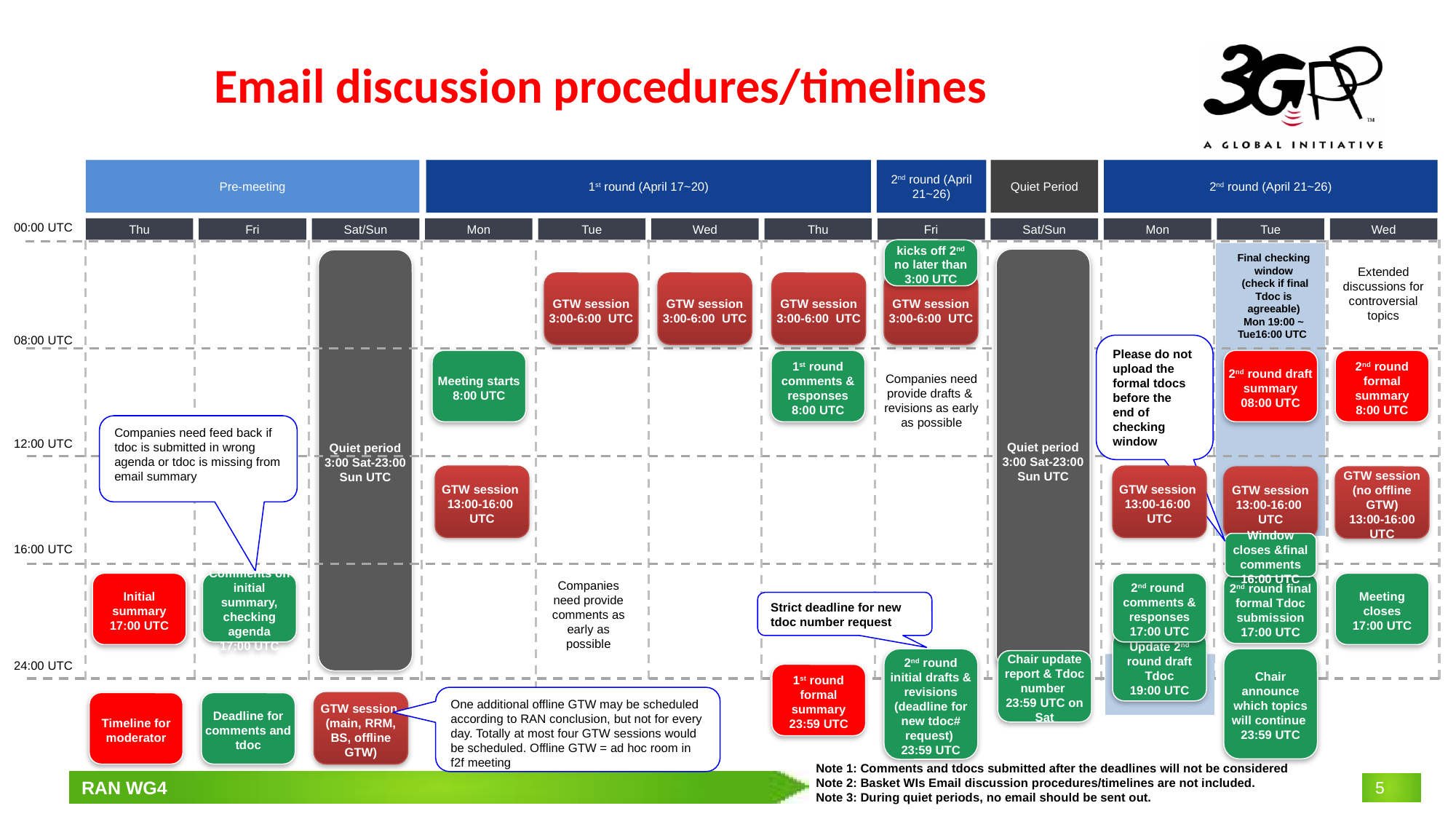

# Email discussion procedures/timelines
2nd round (April 21~26)
Pre-meeting
1st round (April 17~20)
Quiet Period
2nd round (April 21~26)
00:00 UTC
Thu
Fri
Sat/Sun
Mon
Tue
Wed
Thu
Fri
Sat/Sun
Mon
Tue
Wed
kicks off 2nd no later than 3:00 UTC

Final checking window
 (check if final Tdoc is agreeable)
Mon 19:00 ~ Tue16:00 UTC
Quiet period 3:00 Sat-23:00 Sun UTC
Quiet period 3:00 Sat-23:00 Sun UTC
Extended discussions for controversial topics
GTW session
3:00-6:00  UTC
GTW session
3:00-6:00  UTC
GTW session
3:00-6:00  UTC
GTW session
3:00-6:00  UTC
08:00 UTC
Please do not upload the formal tdocs before the end of checking window
Meeting starts
8:00 UTC
1st round comments & responses
8:00 UTC
2nd round draft summary
08:00 UTC
2nd round formal summary
8:00 UTC
Companies need provide drafts &  revisions as early as possible
Companies need feed back if tdoc is submitted in wrong agenda or tdoc is missing from email summary
12:00 UTC
GTW session
13:00-16:00  UTC
GTW session
13:00-16:00  UTC
GTW session
13:00-16:00  UTC
GTW session (no offline GTW)
13:00-16:00 UTC
Window closes &final comments
16:00 UTC
16:00 UTC
Companies need provide comments as early as possible
Initial summary
17:00 UTC
Comments on initial summary, checking agenda
17:00 UTC
2nd round  comments & responses
17:00 UTC
2nd round final formal Tdoc submission
17:00 UTC
Meeting closes
17:00 UTC
Strict deadline for new tdoc number request
Update 2nd round draft Tdoc
19:00 UTC
2nd round initial drafts & revisions (deadline for new tdoc# request)
23:59 UTC
Chair announce which topics will continue
23:59 UTC
Chair update report & Tdoc number
23:59 UTC on Sat
24:00 UTC

1st round formal summary
23:59 UTC
One additional offline GTW may be scheduled according to RAN conclusion, but not for every day. Totally at most four GTW sessions would be scheduled. Offline GTW = ad hoc room in f2f meeting
Timeline for moderator
Deadline for comments and tdoc
GTW session
(main, RRM, BS, offline GTW)
Note 1: Comments and tdocs submitted after the deadlines will not be considered
Note 2: Basket WIs Email discussion procedures/timelines are not included.
Note 3: During quiet periods, no email should be sent out.